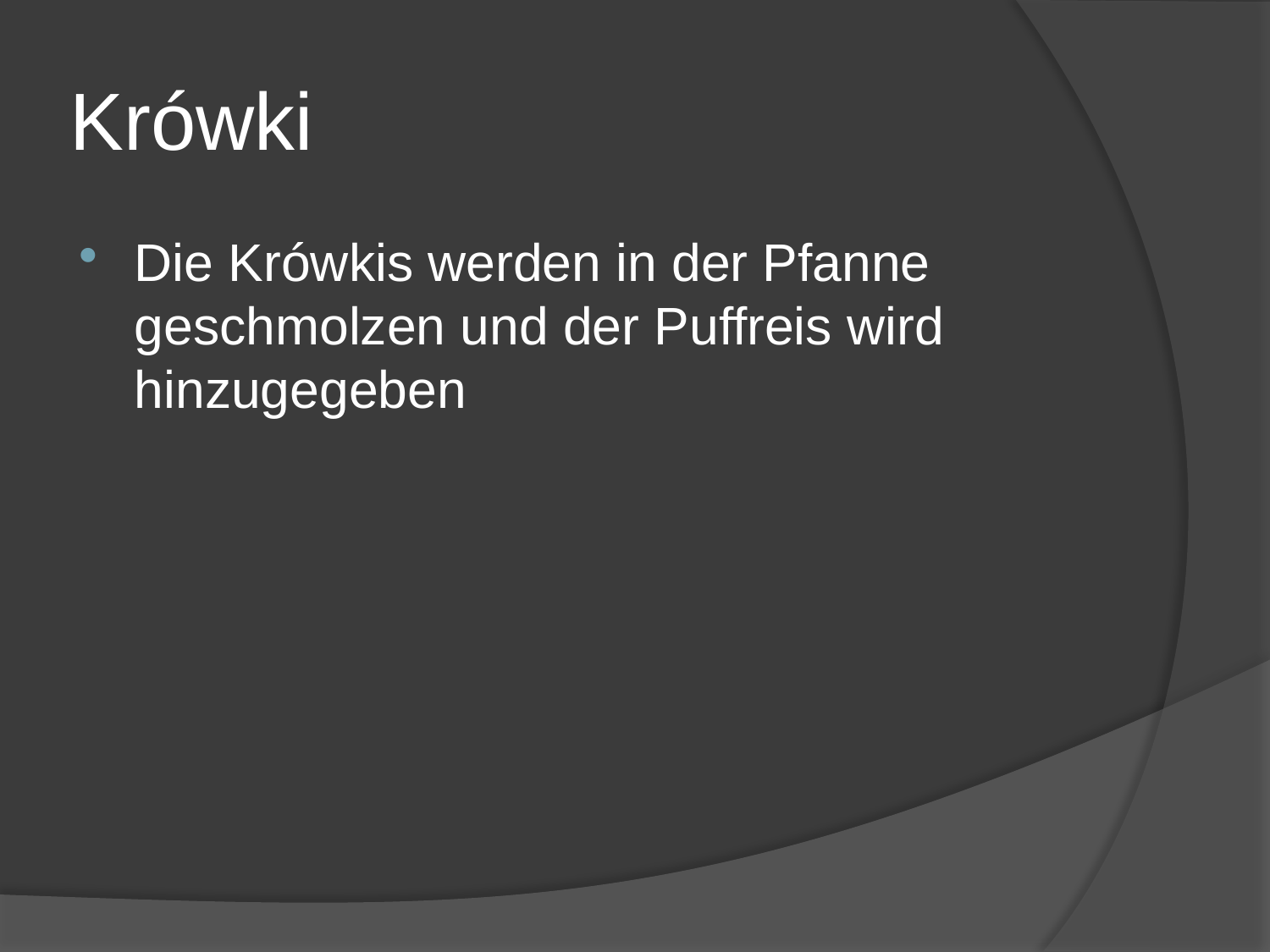

# Krówki
Die Krówkis werden in der Pfanne geschmolzen und der Puffreis wird hinzugegeben